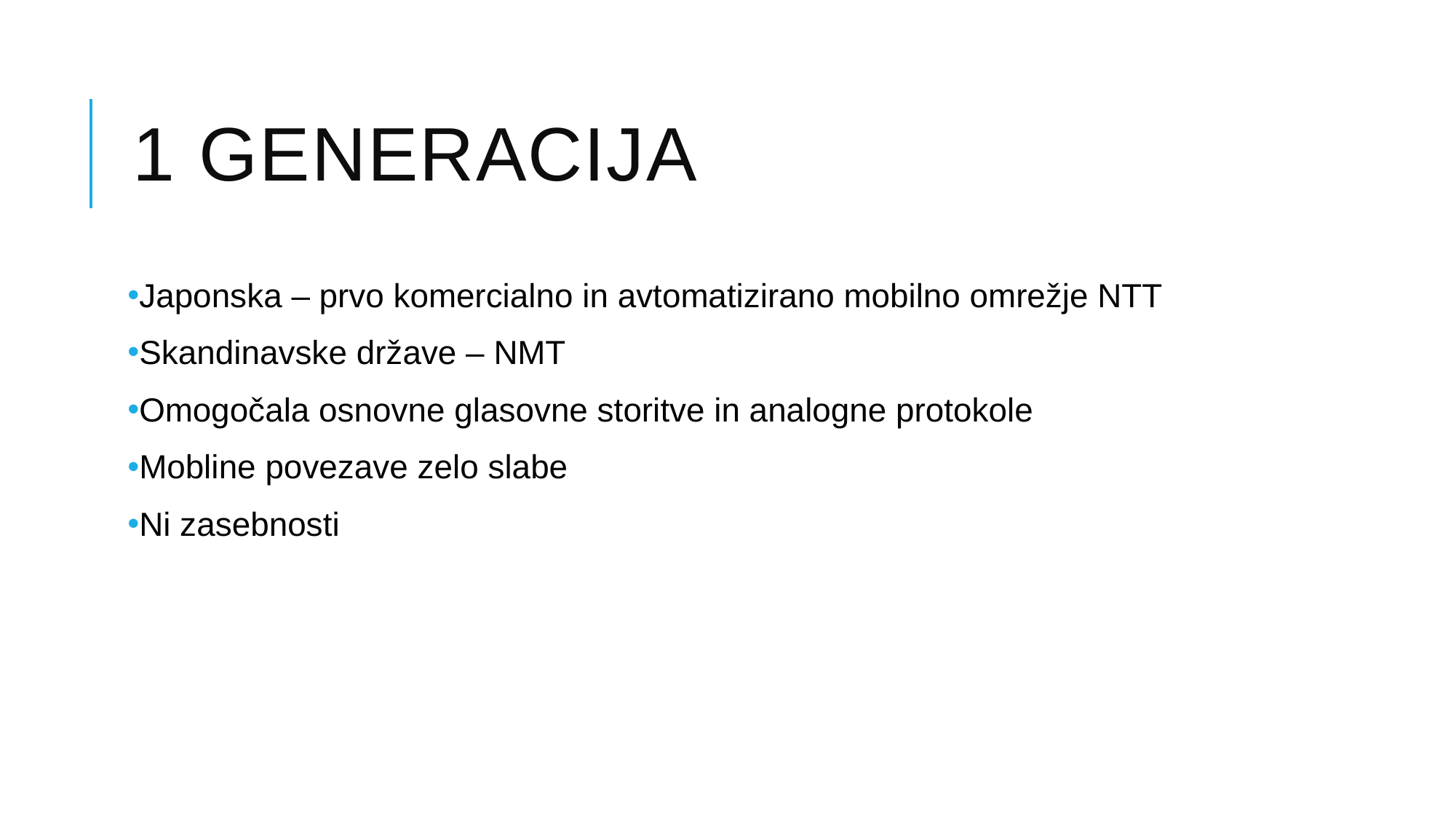

# 1 generacija
Japonska – prvo komercialno in avtomatizirano mobilno omrežje NTT
Skandinavske države – NMT
Omogočala osnovne glasovne storitve in analogne protokole
Mobline povezave zelo slabe
Ni zasebnosti